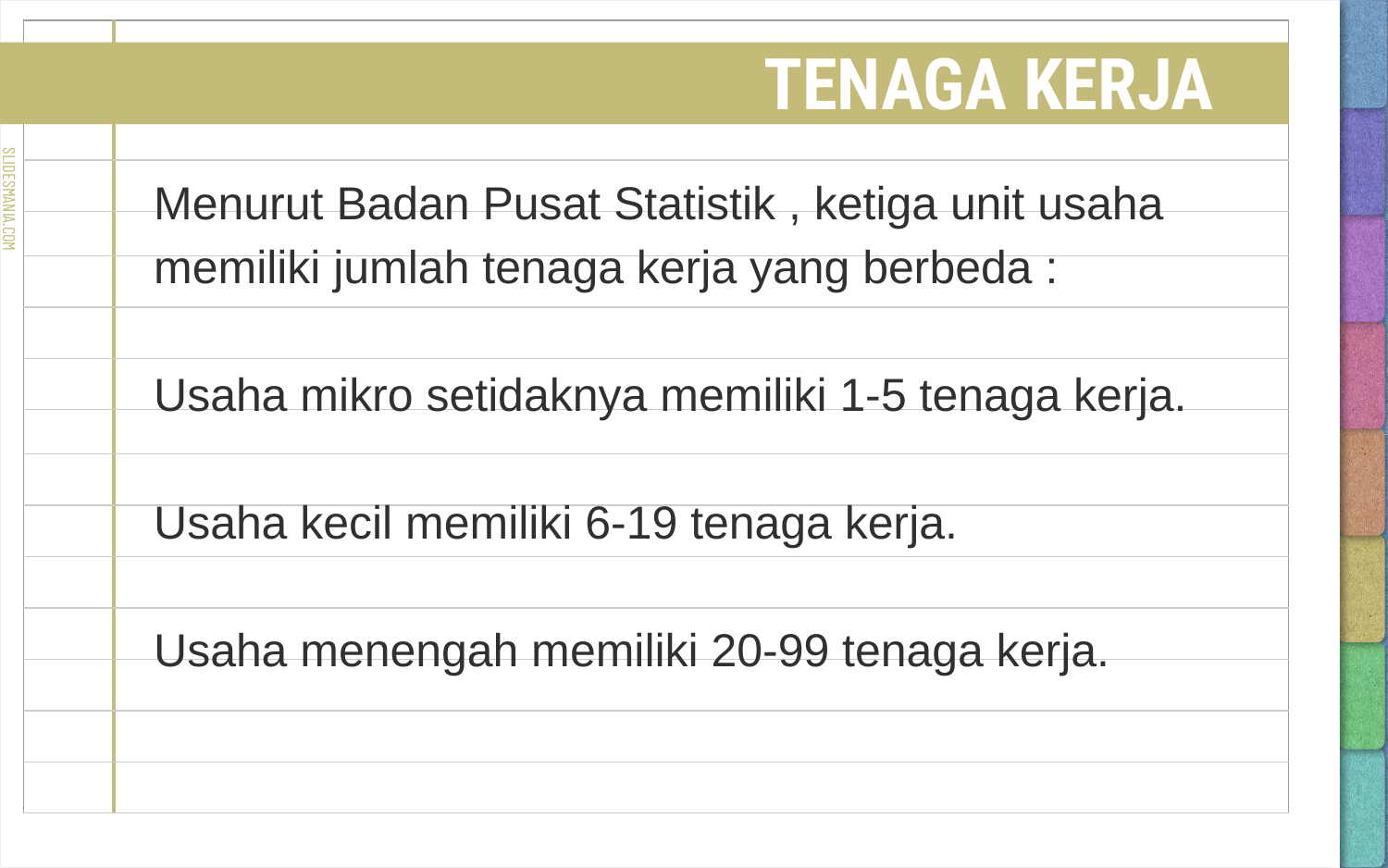

# TENAGA KERJA
Menurut Badan Pusat Statistik , ketiga unit usaha memiliki jumlah tenaga kerja yang berbeda :

Usaha mikro setidaknya memiliki 1-5 tenaga kerja.

Usaha kecil memiliki 6-19 tenaga kerja.

Usaha menengah memiliki 20-99 tenaga kerja.